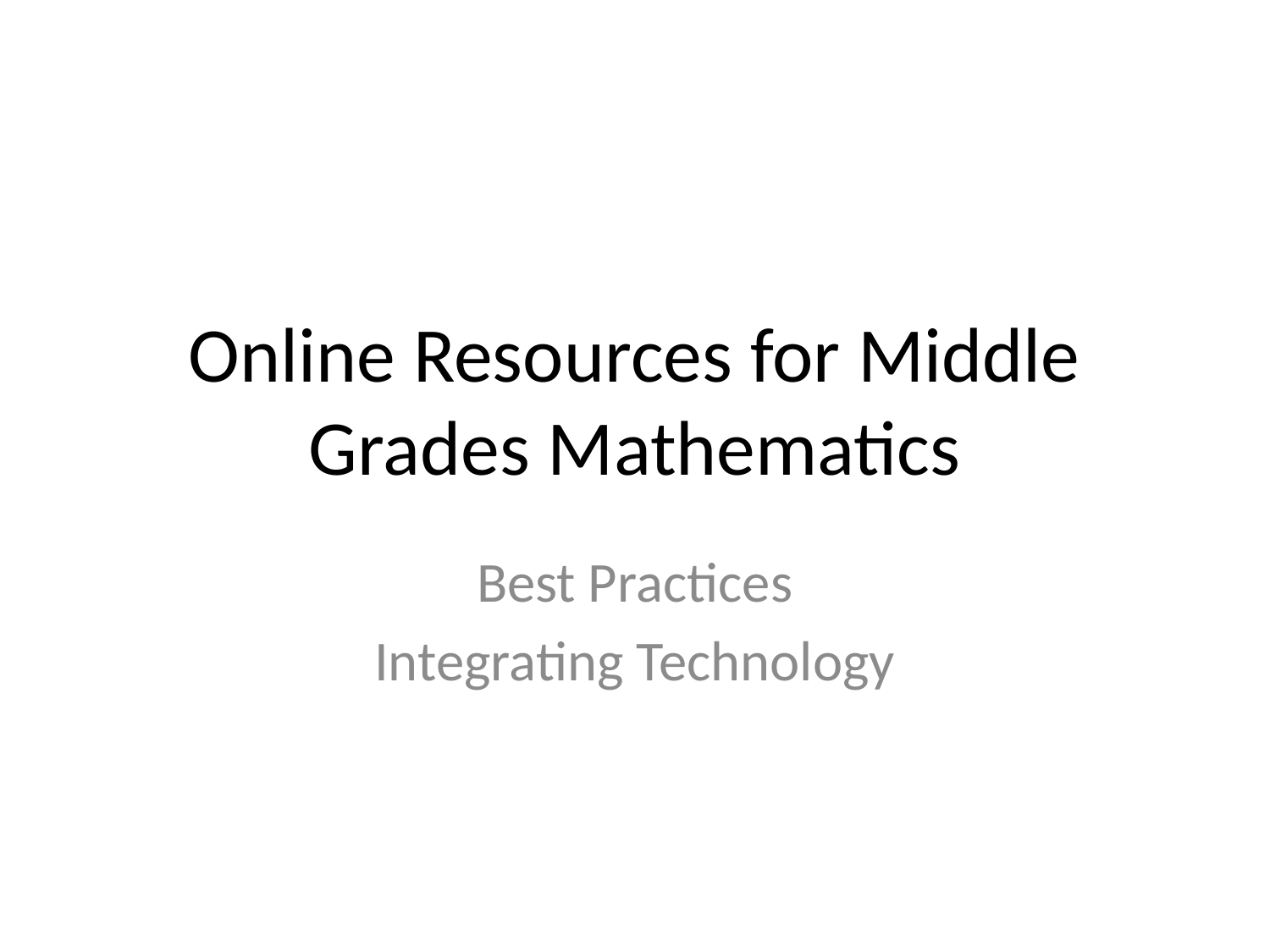

# Online Resources for Middle Grades Mathematics
Best Practices
Integrating Technology